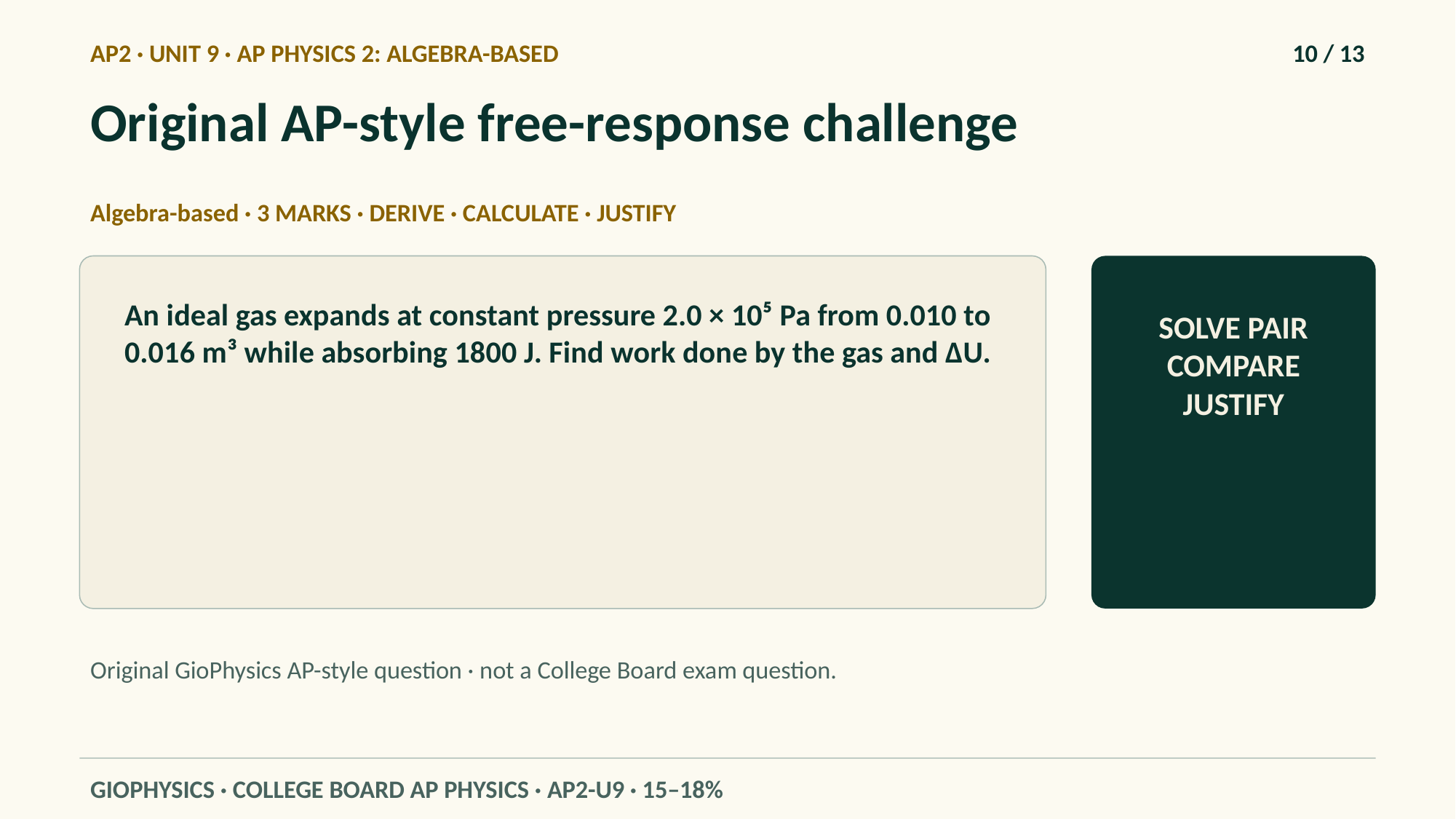

AP2 · UNIT 9 · AP PHYSICS 2: ALGEBRA-BASED
10 / 13
Original AP-style free-response challenge
Algebra-based · 3 MARKS · DERIVE · CALCULATE · JUSTIFY

An ideal gas expands at constant pressure 2.0 × 10⁵ Pa from 0.010 to 0.016 m³ while absorbing 1800 J. Find work done by the gas and ΔU.
SOLVE PAIR COMPARE JUSTIFY
Original GioPhysics AP-style question · not a College Board exam question.

GIOPHYSICS · COLLEGE BOARD AP PHYSICS · AP2-U9 · 15–18%